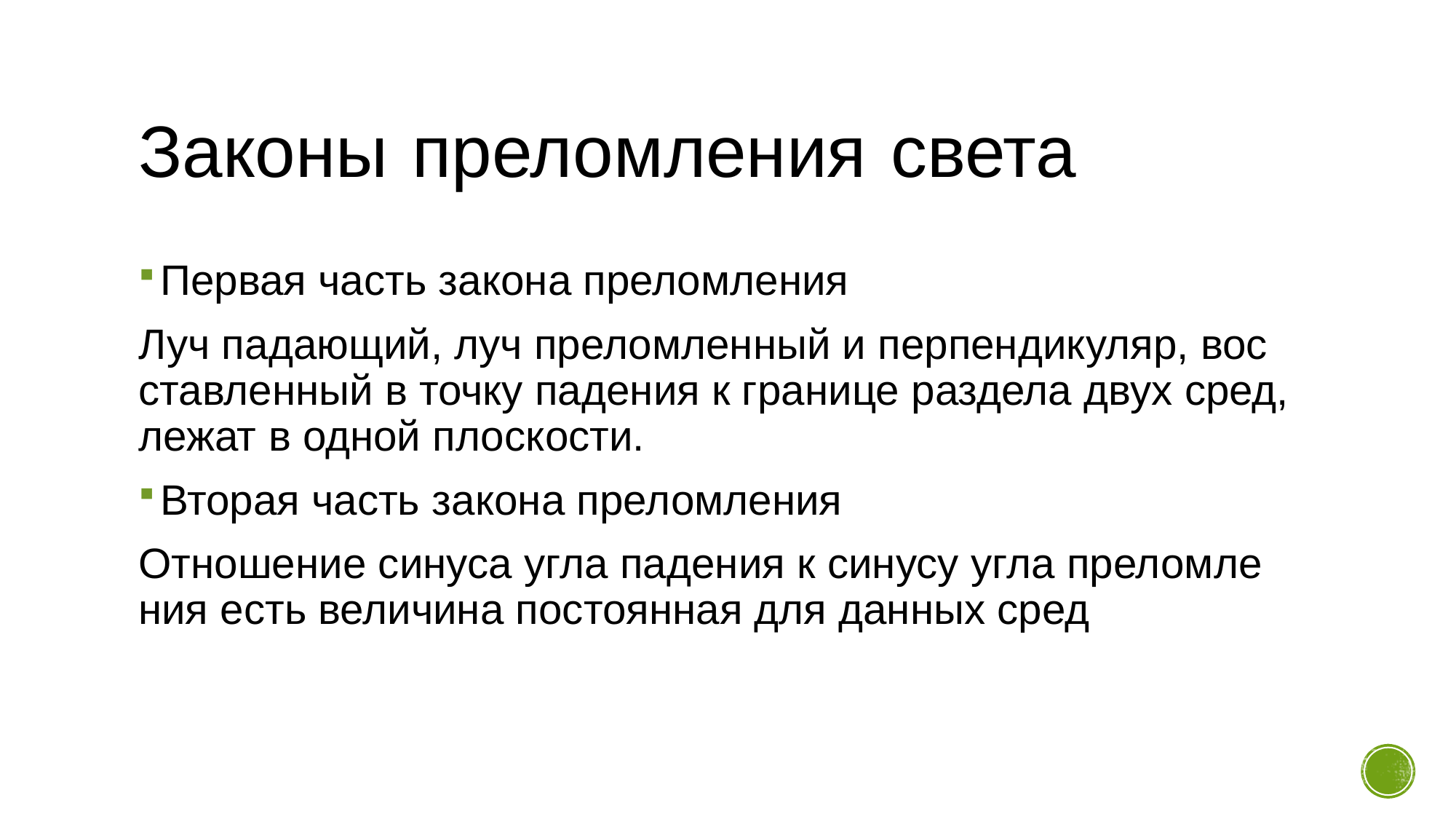

# Законы преломления света
Пер­вая часть за­ко­на пре­лом­ле­ния
Луч па­да­ю­щий, луч пре­лом­лен­ный и пер­пен­ди­ку­ляр, вос­став­лен­ный в точку па­де­ния к гра­ни­це раз­де­ла двух сред, лежат в одной плос­ко­сти.
Вто­рая часть за­ко­на пре­лом­ле­ния
От­но­ше­ние си­ну­са угла па­де­ния к си­ну­су угла пре­лом­ле­ния есть ве­ли­чи­на по­сто­ян­ная для дан­ных сред